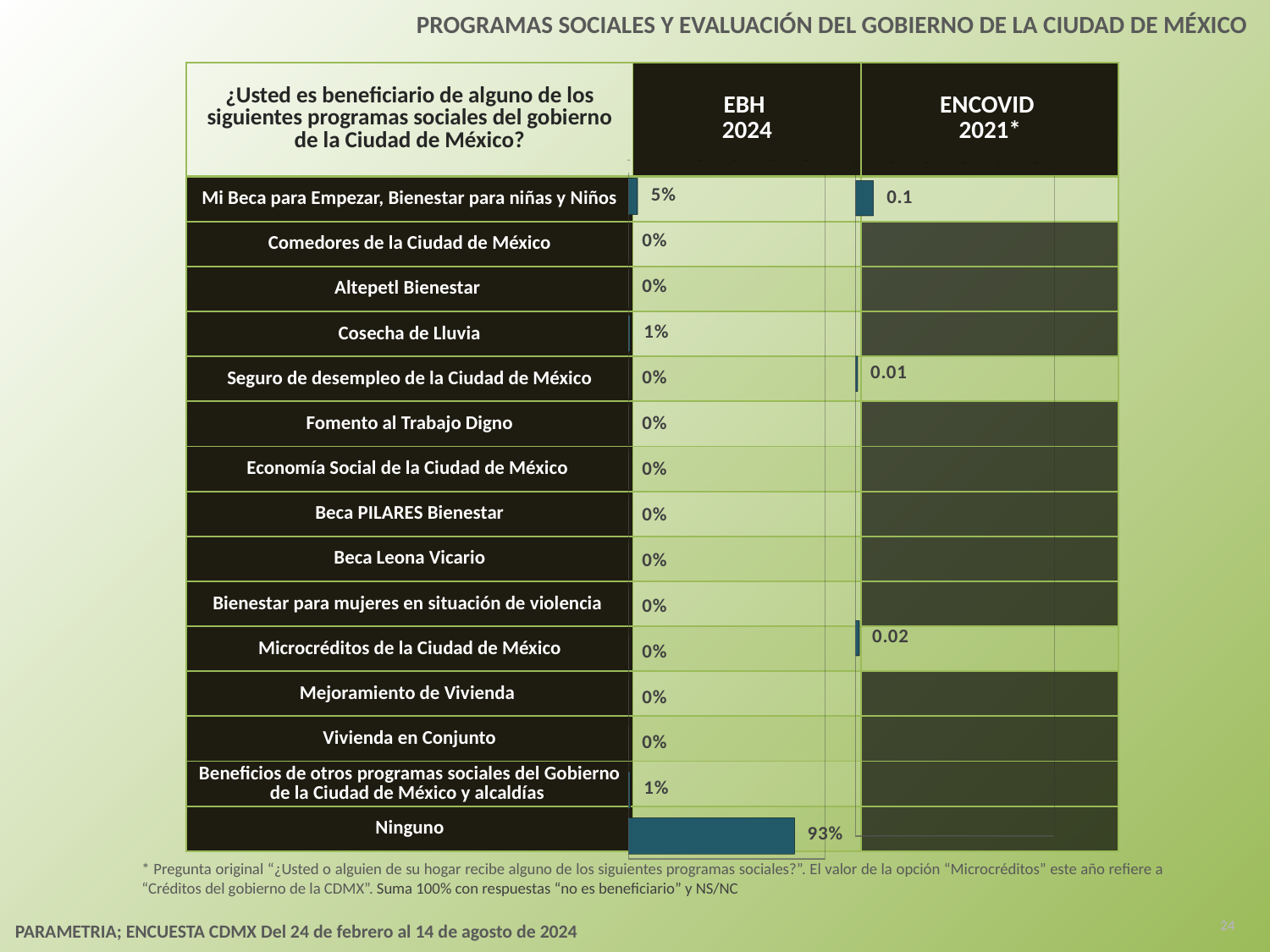

PROGRAMAS SOCIALES Y EVALUACIÓN DEL GOBIERNO DE LA CIUDAD DE MÉXICO
| ¿Usted es beneficiario de alguno de los siguientes programas sociales del gobierno de la Ciudad de México? | EBH 2024 | ENCOVID 2021\* |
| --- | --- | --- |
| Mi Beca para Empezar, Bienestar para niñas y Niños |  |  |
| Comedores de la Ciudad de México |  |  |
| Altepetl Bienestar |  |  |
| Cosecha de Lluvia |  |  |
| Seguro de desempleo de la Ciudad de México |  |  |
| Fomento al Trabajo Digno |  |  |
| Economía Social de la Ciudad de México |  |  |
| Beca PILARES Bienestar |  |  |
| Beca Leona Vicario |  |  |
| Bienestar para mujeres en situación de violencia |  |  |
| Microcréditos de la Ciudad de México |  |  |
| Mejoramiento de Vivienda |  |  |
| Vivienda en Conjunto |  |  |
| Beneficios de otros programas sociales del Gobierno de la Ciudad de México y alcaldías |  |  |
| Ninguno |  |  |

[unsupported chart]

[unsupported chart]

* Pregunta original “¿Usted o alguien de su hogar recibe alguno de los siguientes programas sociales?”. El valor de la opción “Microcréditos” este año refiere a “Créditos del gobierno de la CDMX”. Suma 100% con respuestas “no es beneficiario” y NS/NC
24
PARAMETRIA; ENCUESTA CDMX Del 24 de febrero al 14 de agosto de 2024